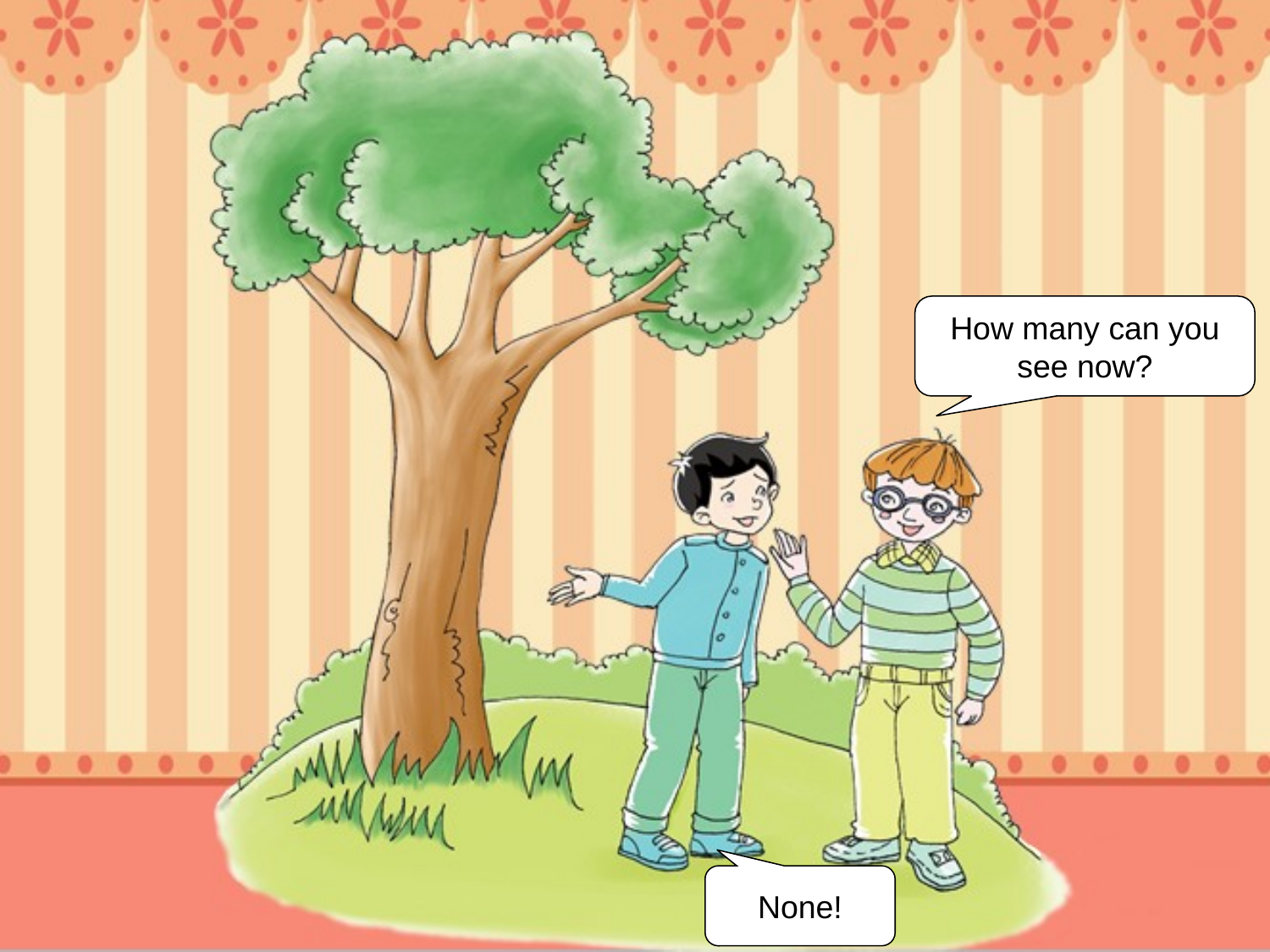

How many can you
see now?
None!